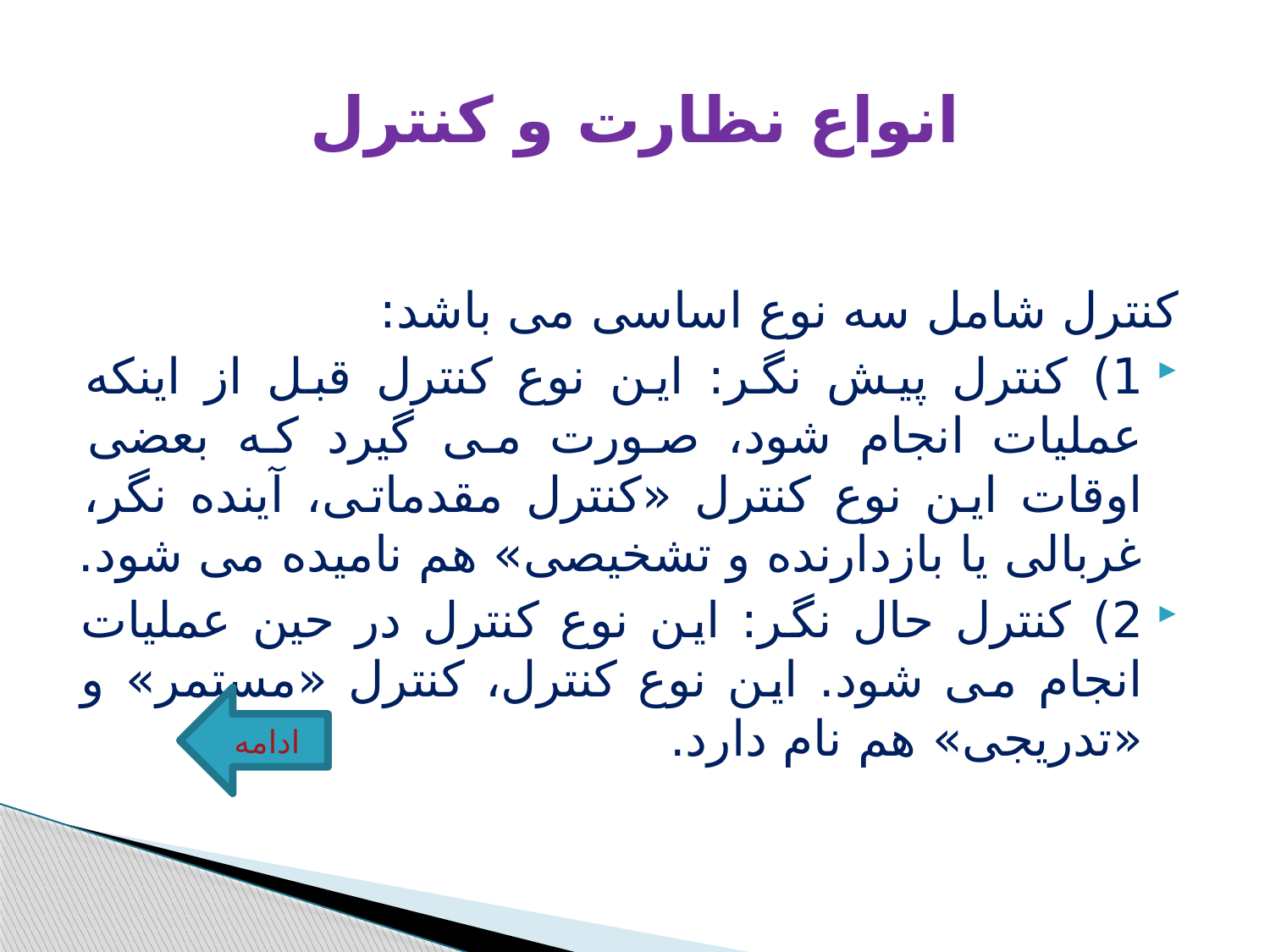

# انواع نظارت و کنترل

کنترل شامل سه نوع اساسی می باشد:
1) کنترل پیش نگر: این نوع کنترل قبل از اینکه عملیات انجام شود، صورت می گیرد که بعضی اوقات این نوع کنترل «کنترل مقدماتی، آینده نگر، غربالی یا بازدارنده و تشخیصی» هم نامیده می شود.
2) کنترل حال نگر: این نوع کنترل در حین عملیات انجام می شود. این نوع کنترل، کنترل «مستمر» و «تدریجی» هم نام دارد.

ادامه